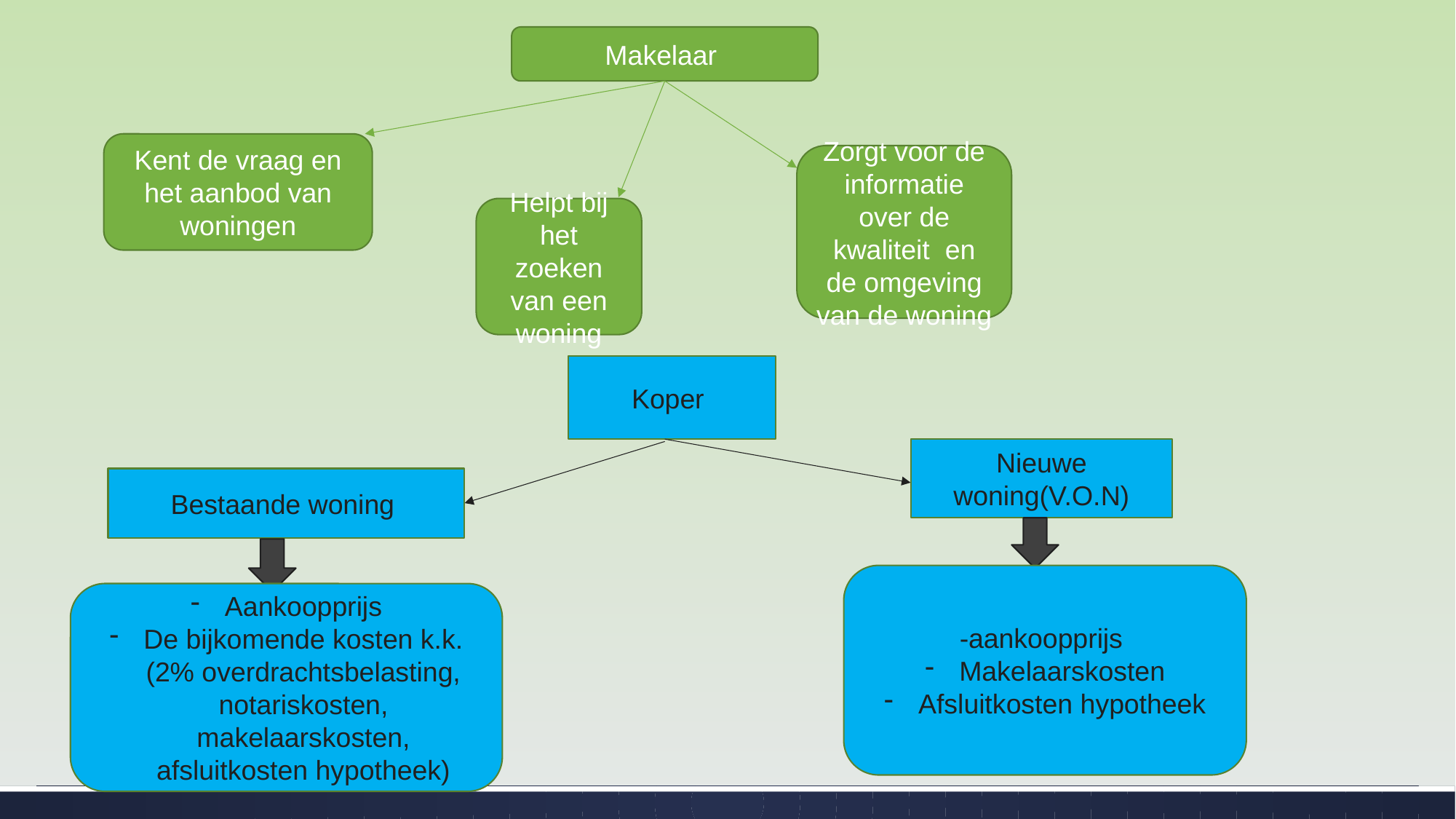

Makelaar
Kent de vraag en het aanbod van woningen
Zorgt voor de informatie over de kwaliteit  en de omgeving van de woning
Helpt bij het zoeken van een woning
Koper
Nieuwe woning(V.O.N)
Bestaande woning

-aankoopprijs
Makelaarskosten
Afsluitkosten hypotheek
Aankoopprijs
De bijkomende kosten k.k.(2% overdrachtsbelasting, notariskosten, makelaarskosten, afsluitkosten hypotheek)